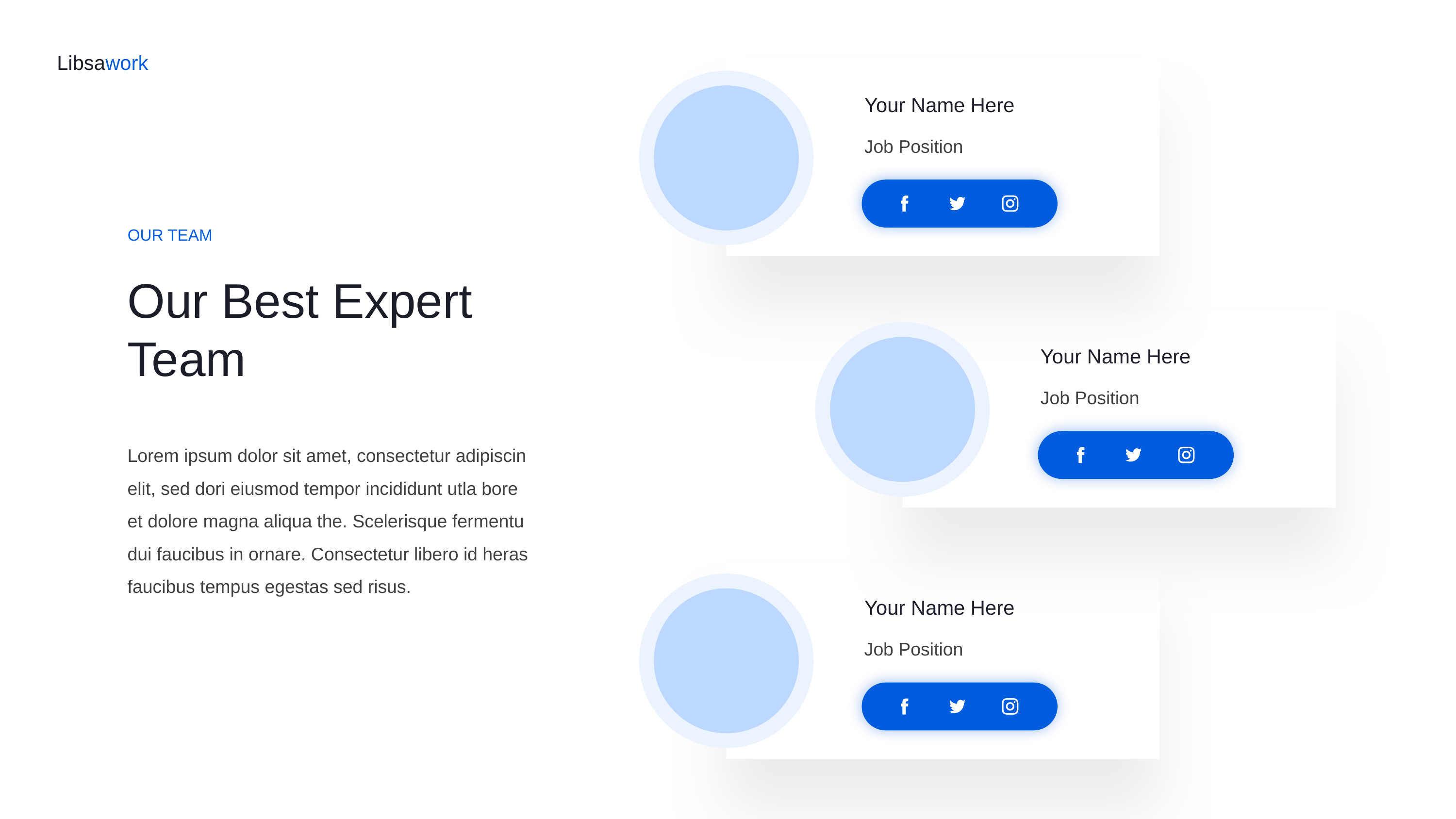

Libsawork

Your Name Here

Job Position

OUR TEAM
Our Best Expert Team

Your Name Here

Job Position
Lorem ipsum dolor sit amet, consectetur adipiscin elit, sed dori eiusmod tempor incididunt utla bore et dolore magna aliqua the. Scelerisque fermentu dui faucibus in ornare. Consectetur libero id heras faucibus tempus egestas sed risus.

Your Name Here

Job Position